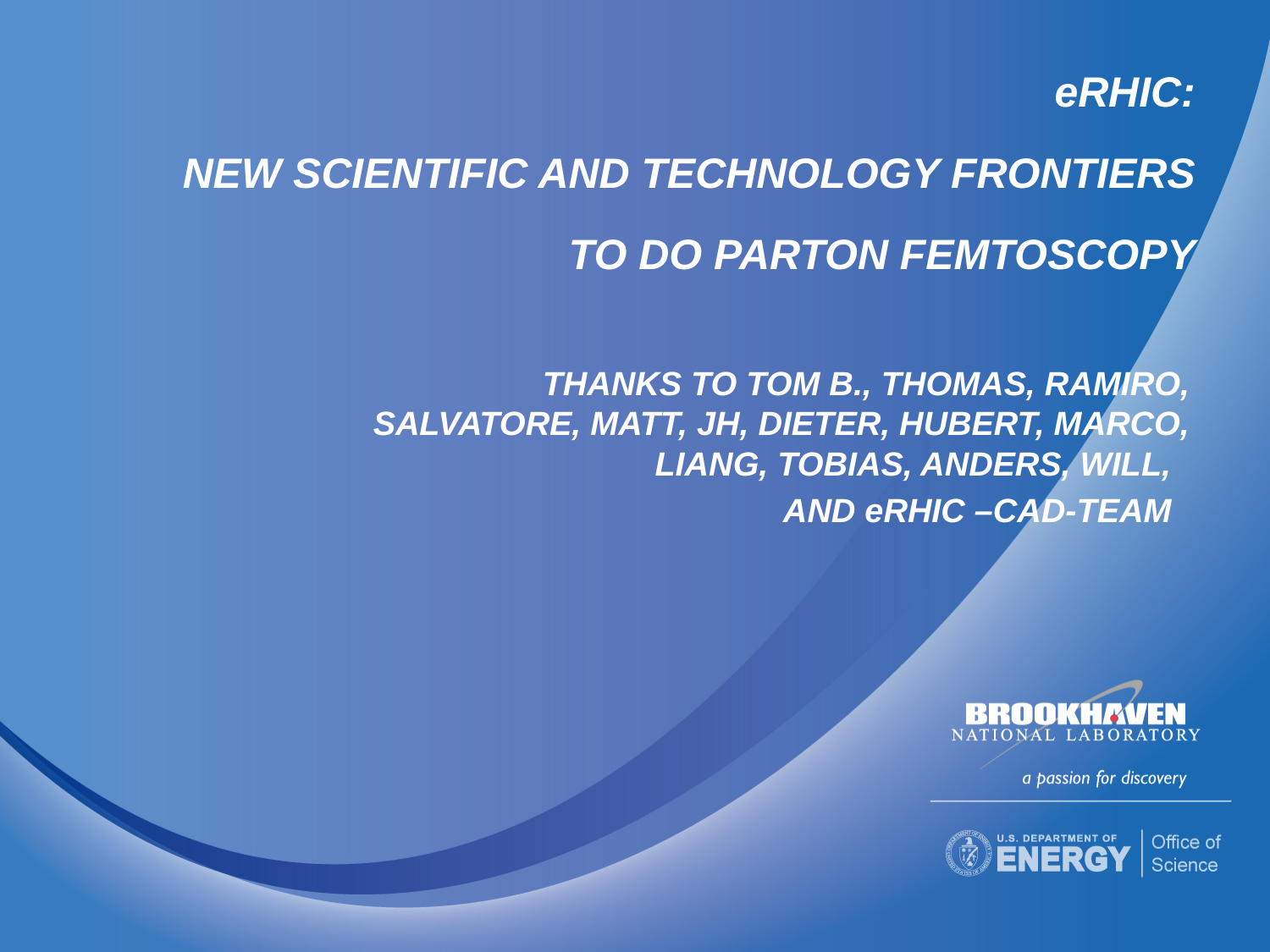

# eRHIC: New Scientific and Technology Frontiers TO DO Parton femtoscopy

Thanks to Tom B., Thomas, Ramiro, Salvatore, Matt, Jh, Dieter, Hubert, Marco, Liang, Tobias, Anders, Will,
AND eRHIC –CAD-TEAM